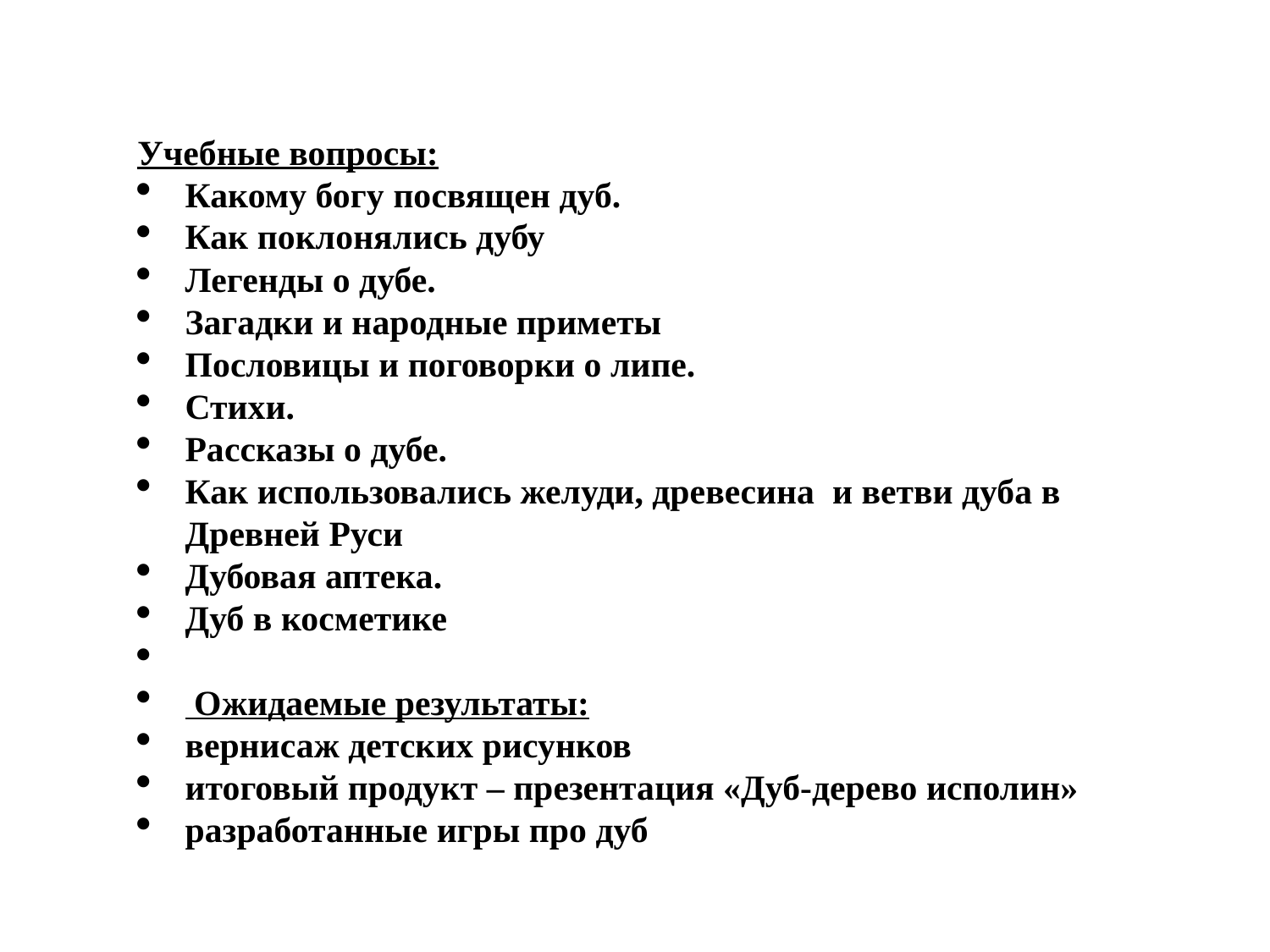

Учебные вопросы:
Какому богу посвящен дуб.
Как поклонялись дубу
Легенды о дубе.
Загадки и народные приметы
Пословицы и поговорки о липе.
Стихи.
Рассказы о дубе.
Как использовались желуди, древесина  и ветви дуба в Древней Руси
Дубовая аптека.
Дуб в косметике

 Ожидаемые результаты:
вернисаж детских рисунков
итоговый продукт – презентация «Дуб-дерево исполин»
разработанные игры про дуб